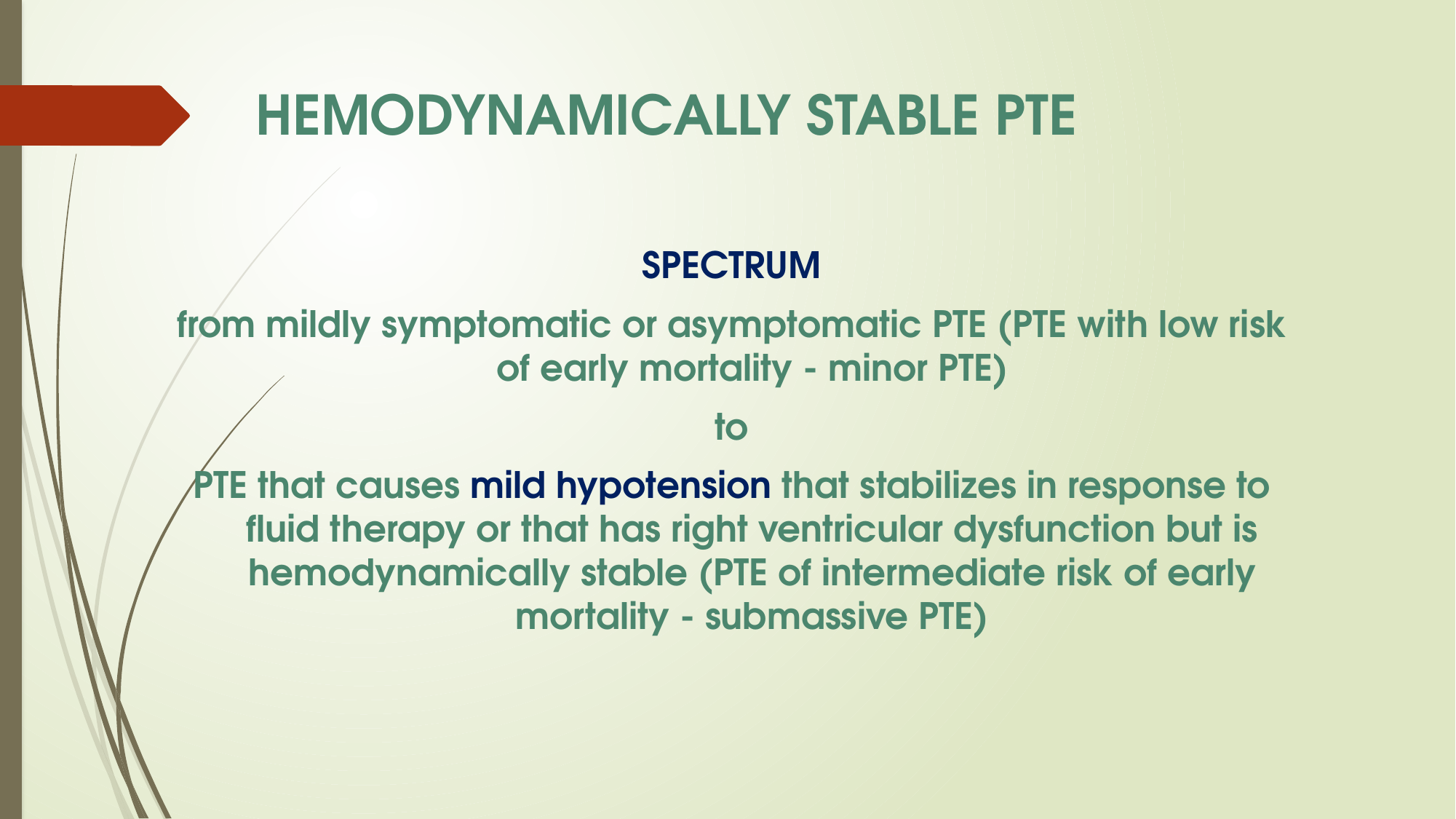

# HEMODYNAMICALLY STABLE PTE
SPECTRUM
from mildly symptomatic or asymptomatic PTE (PTE with low risk of early mortality - minor PTE)
to
PTE that causes mild hypotension that stabilizes in response to fluid therapy or that has right ventricular dysfunction but is hemodynamically stable (PTE of intermediate risk of early mortality - submassive PTE)